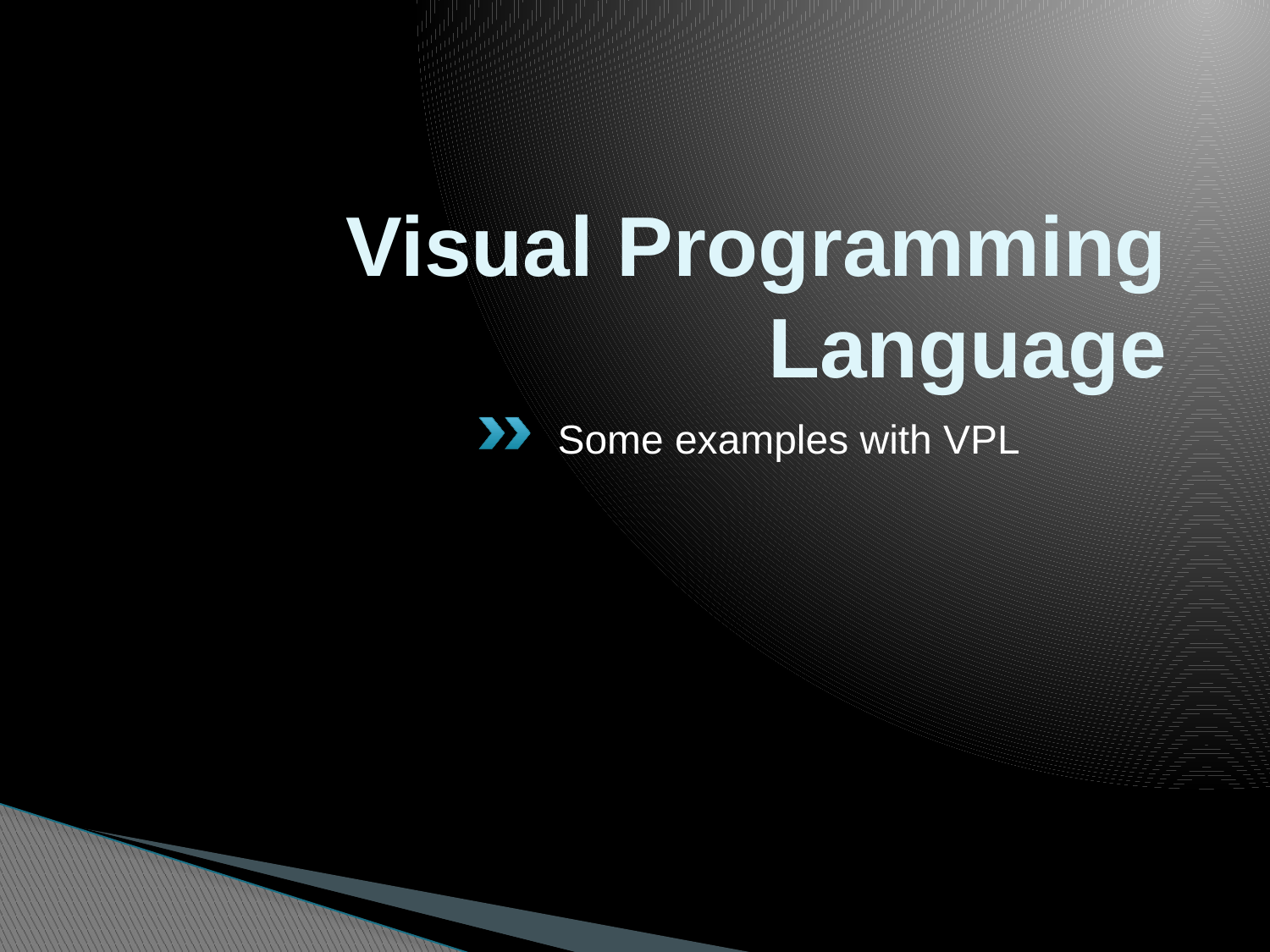

# Visual Programming Language
Some examples with VPL